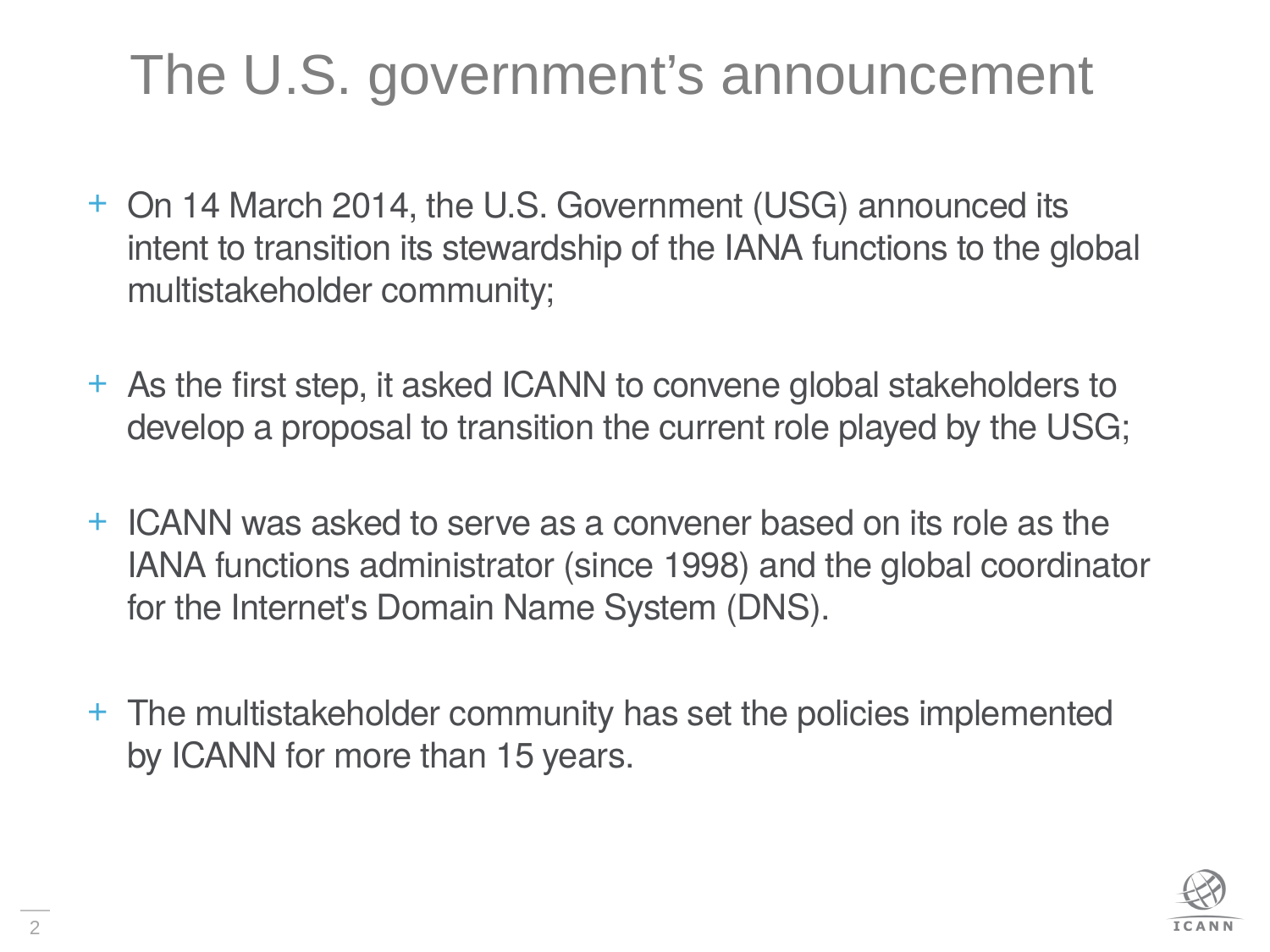

# The U.S. government’s announcement
On 14 March 2014, the U.S. Government (USG) announced its intent to transition its stewardship of the IANA functions to the global multistakeholder community;
As the first step, it asked ICANN to convene global stakeholders to develop a proposal to transition the current role played by the USG;
ICANN was asked to serve as a convener based on its role as the IANA functions administrator (since 1998) and the global coordinator for the Internet's Domain Name System (DNS).

The multistakeholder community has set the policies implemented by ICANN for more than 15 years.